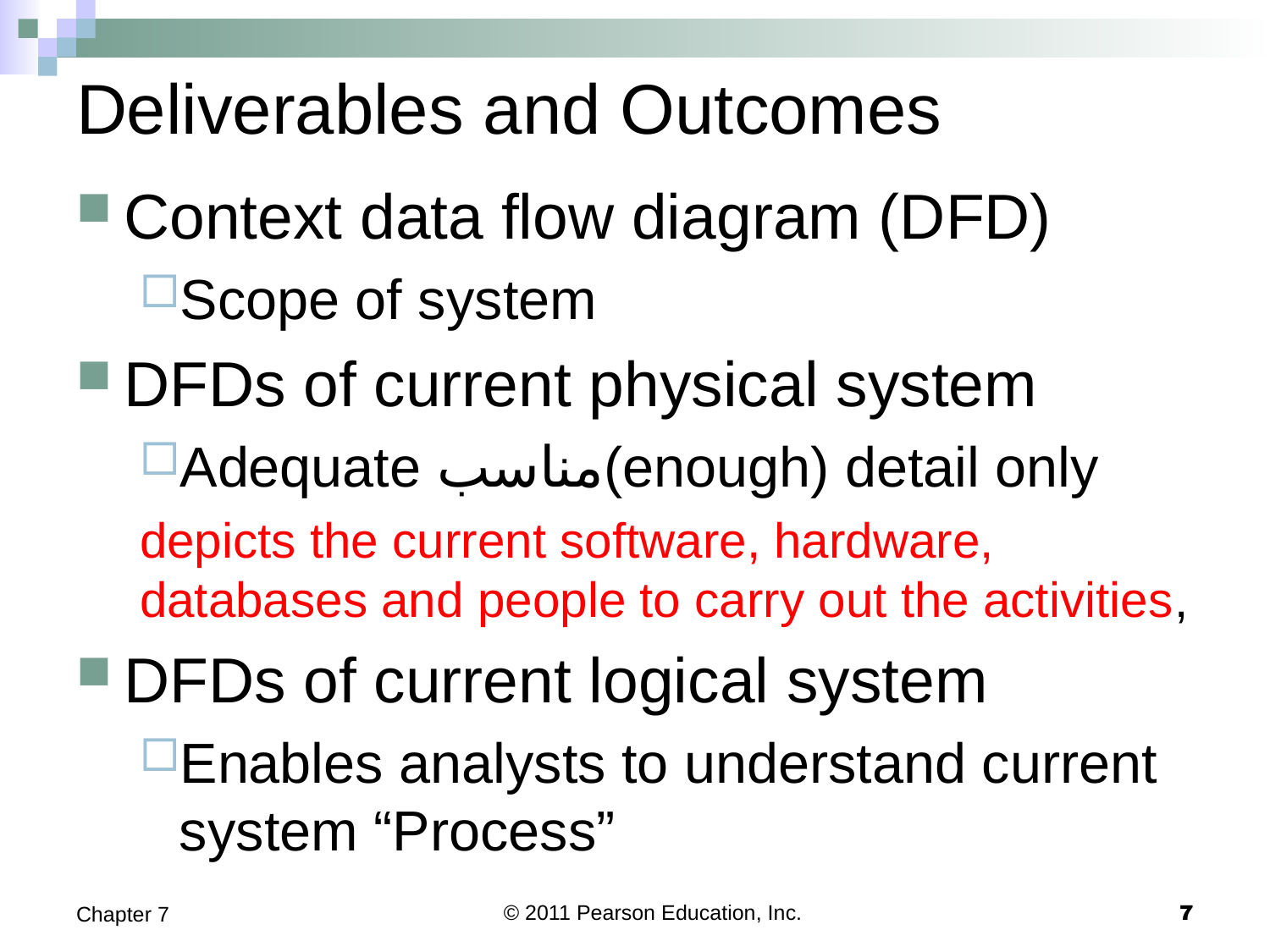

# Deliverables and Outcomes
Context data flow diagram (DFD)
Scope of system
DFDs of current physical system
Adequate مناسب(enough) detail only
depicts the current software, hardware, databases and people to carry out the activities,
DFDs of current logical system
Enables analysts to understand current system “Process”
Chapter 7
© 2011 Pearson Education, Inc.
7